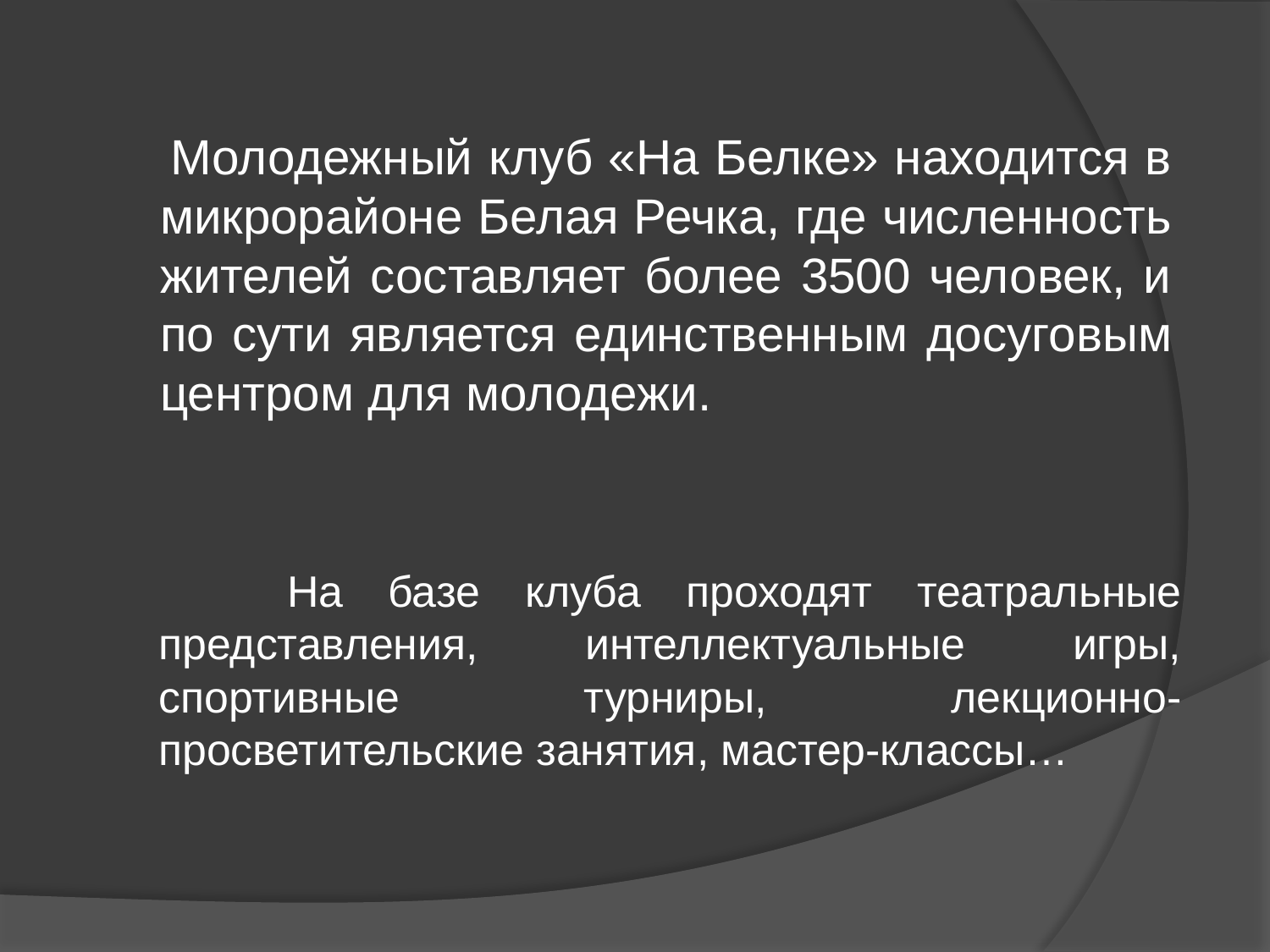

Молодежный клуб «На Белке» находится в микрорайоне Белая Речка, где численность жителей составляет более 3500 человек, и по сути является единственным досуговым центром для молодежи.

    На базе клуба проходят театральные представления, интеллектуальные игры, спортивные турниры, лекционно-просветительские занятия, мастер-классы…